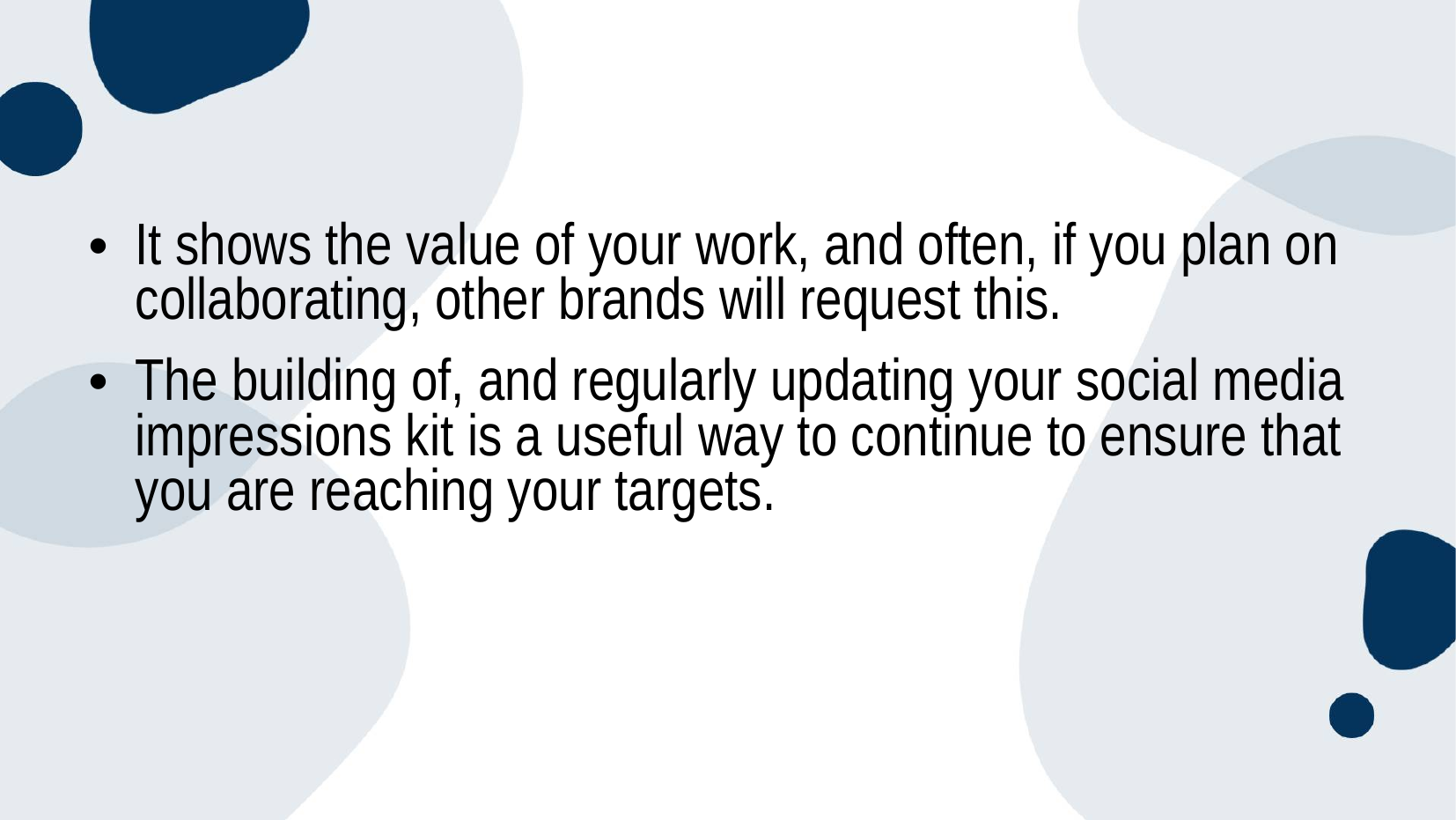

It shows the value of your work, and often, if you plan on collaborating, other brands will request this.
The building of, and regularly updating your social media impressions kit is a useful way to continue to ensure that you are reaching your targets.